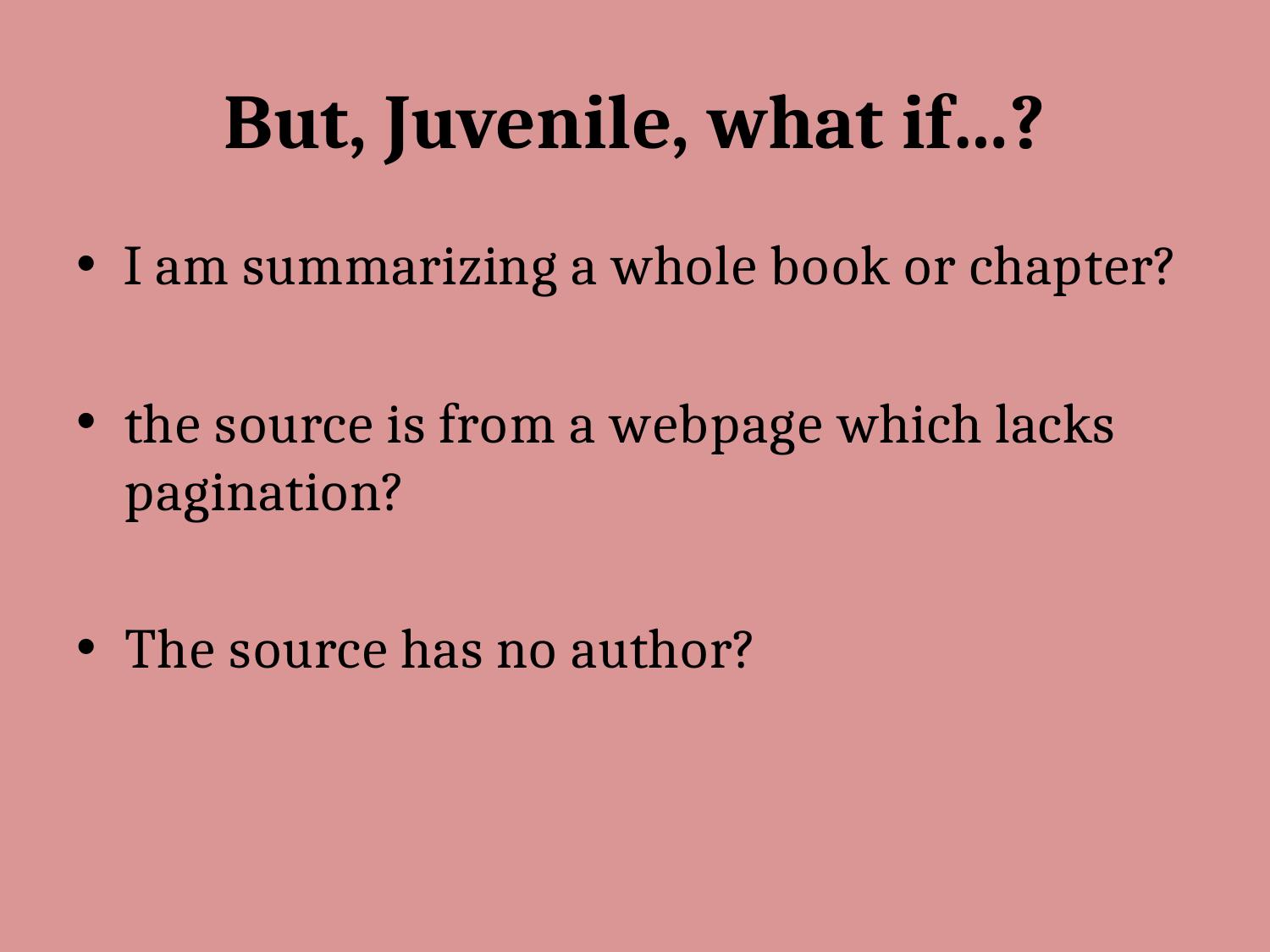

# But, Juvenile, what if…?
I am summarizing a whole book or chapter?

the source is from a webpage which lacks pagination?

The source has no author?